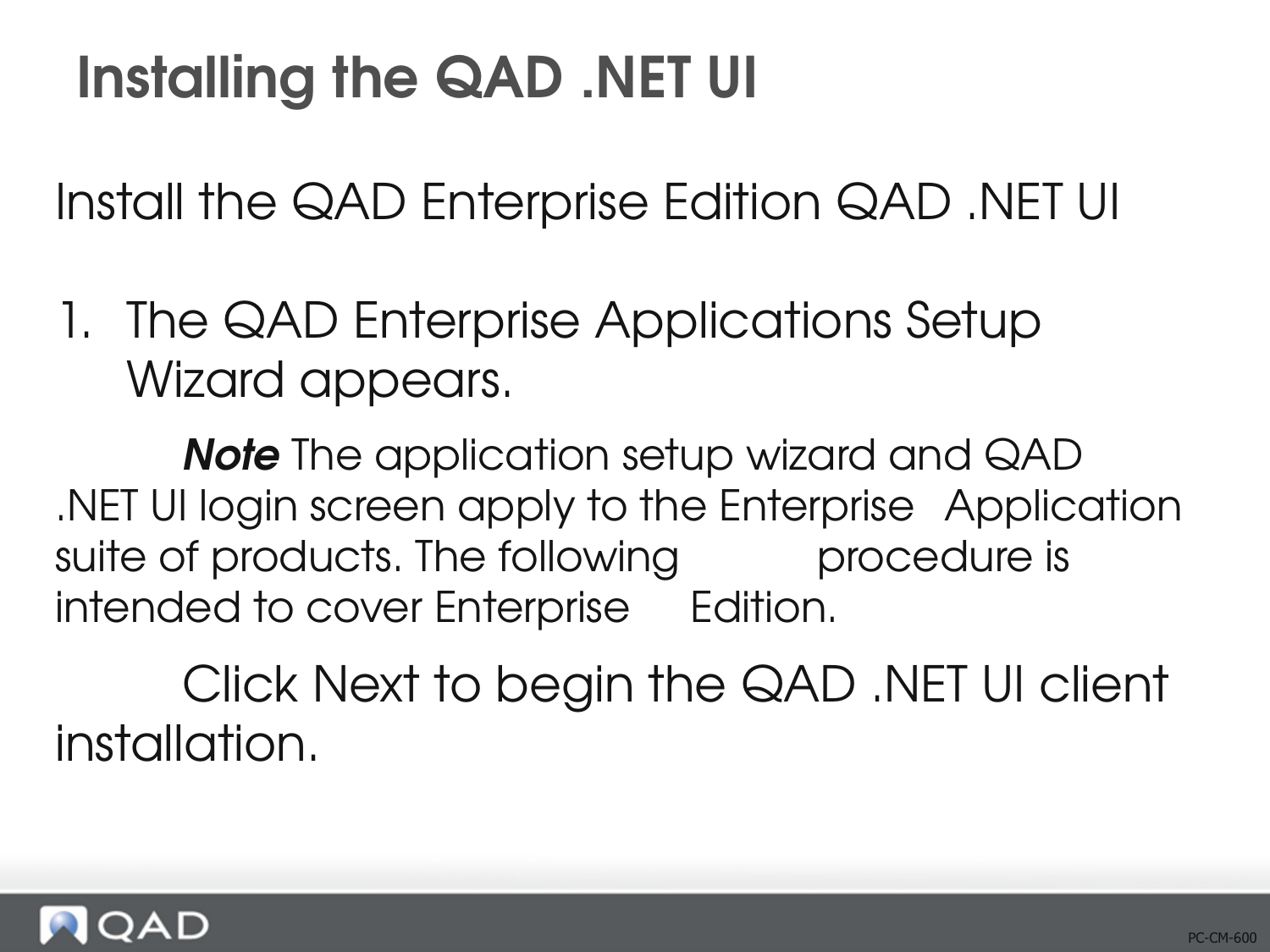

# Installing the QAD .NET UI
Install the QAD Enterprise Edition QAD .NET UI

The QAD Enterprise Applications Setup Wizard appears.

	Note The application setup wizard and QAD 	.NET UI login screen apply to the Enterprise 	Application suite of products. The following 	procedure is intended to cover Enterprise 	Edition.

	Click Next to begin the QAD .NET UI client 	installation.
PC-CM-600